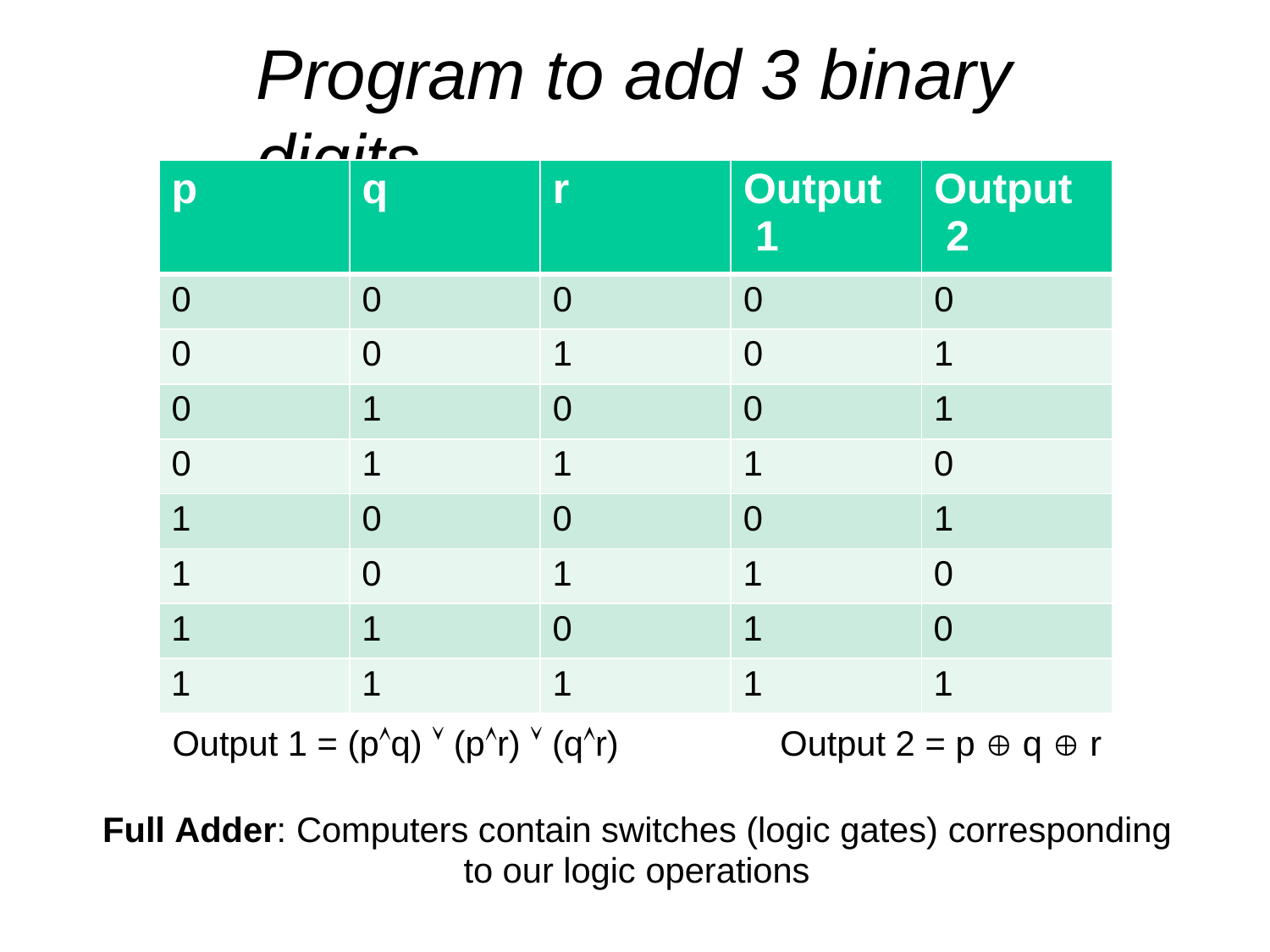

# Program to add 3 binary digits
| p | q | r | Output 1 | Output 2 |
| --- | --- | --- | --- | --- |
| 0 | 0 | 0 | 0 | 0 |
| 0 | 0 | 1 | 0 | 1 |
| 0 | 1 | 0 | 0 | 1 |
| 0 | 1 | 1 | 1 | 0 |
| 1 | 0 | 0 | 0 | 1 |
| 1 | 0 | 1 | 1 | 0 |
| 1 | 1 | 0 | 1 | 0 |
| 1 | 1 | 1 | 1 | 1 |
Output 1 = (p∧q) ∨ (p∧r) ∨ (q∧r)	Output 2 = p ⊕ q ⊕ r

Full Adder: Computers contain switches (logic gates) corresponding
to our logic operations